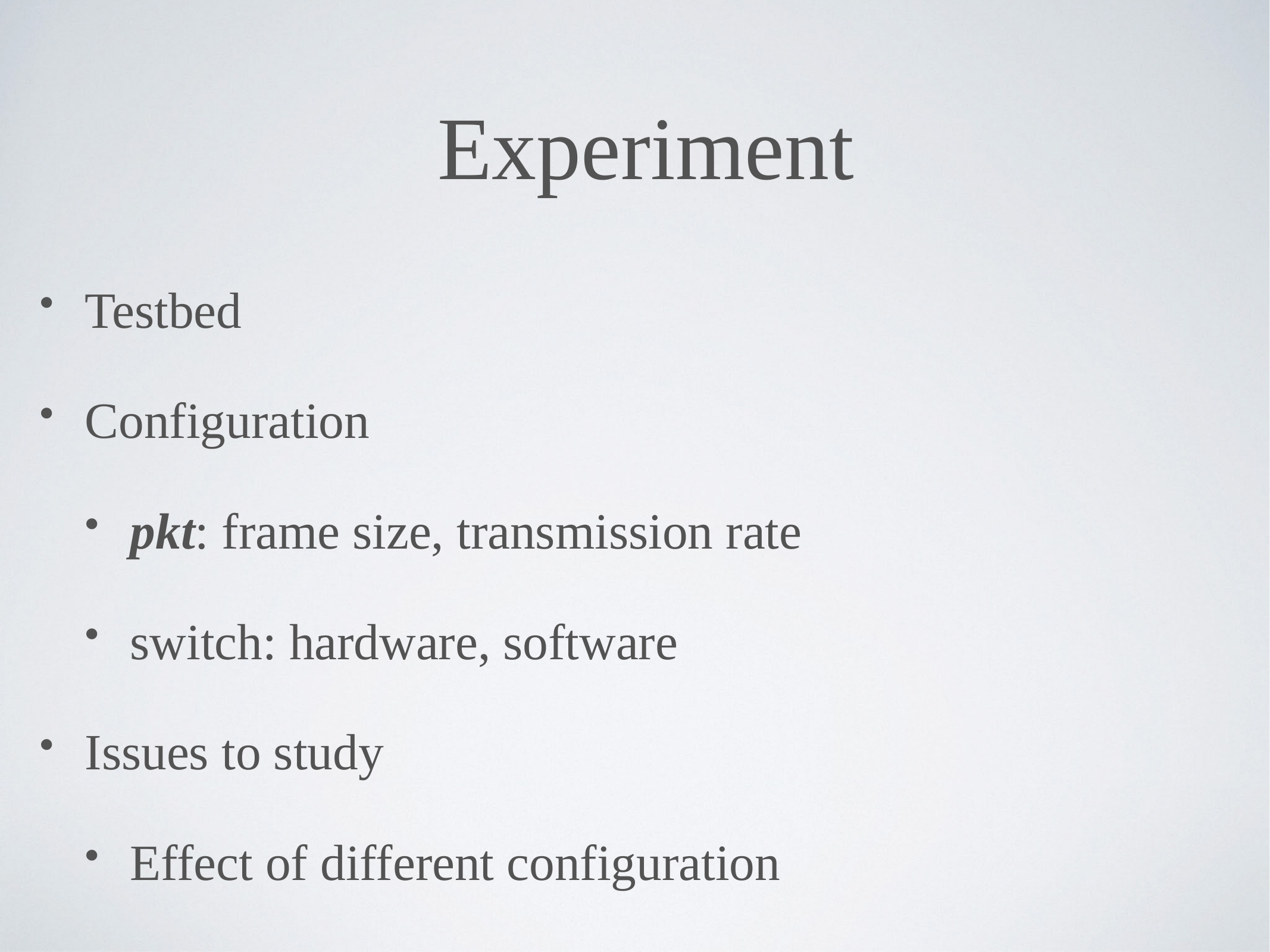

29
# Experiment
Testbed
Configuration
pkt: frame size, transmission rate
switch: hardware, software
Issues to study
Effect of different configuration